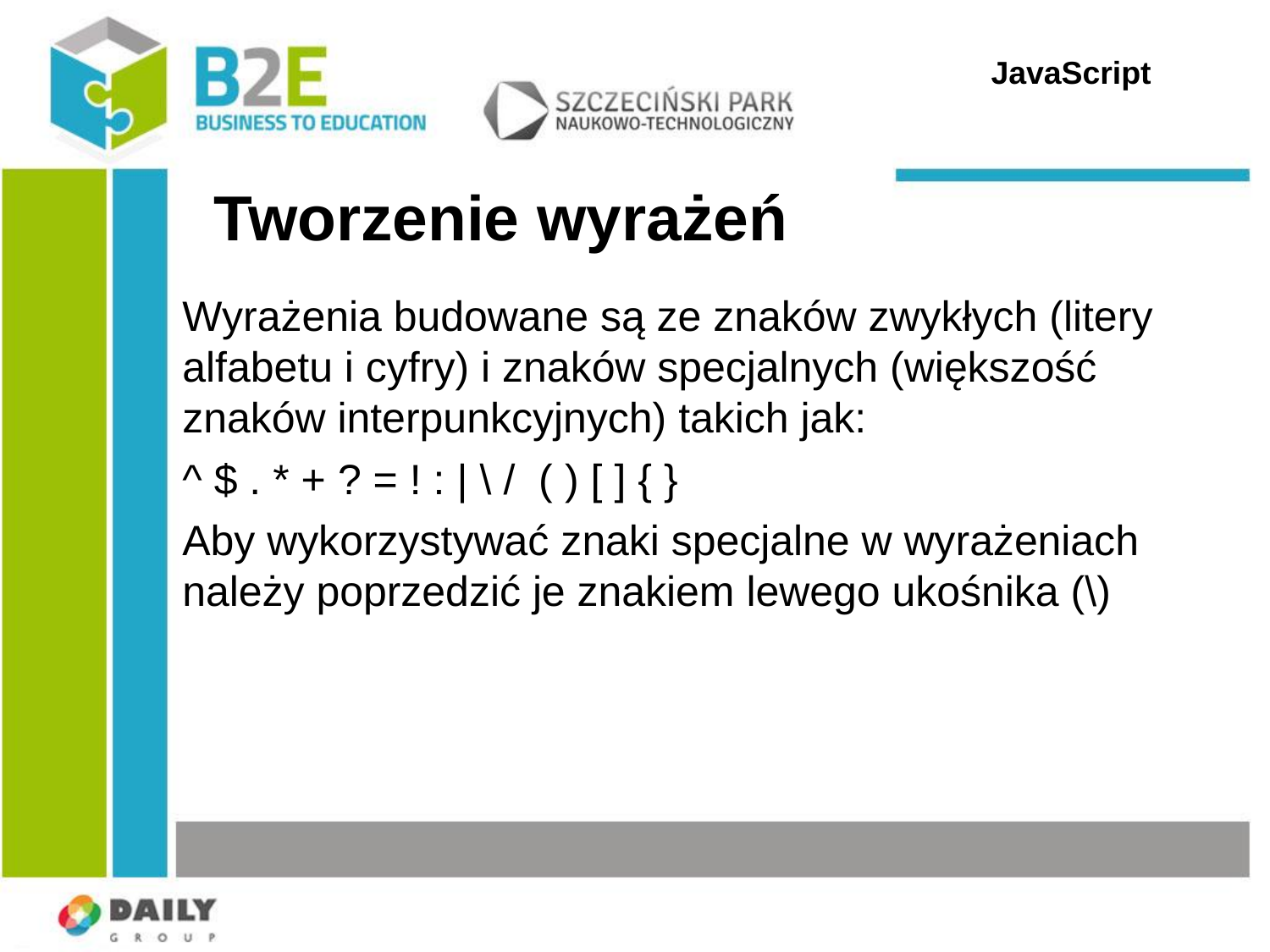

JavaScript
Tworzenie wyrażeń
Wyrażenia budowane są ze znaków zwykłych (litery alfabetu i cyfry) i znaków specjalnych (większość znaków interpunkcyjnych) takich jak:
^ $ . * + ? = ! : | \ /  ( ) [ ] { }
Aby wykorzystywać znaki specjalne w wyrażeniach należy poprzedzić je znakiem lewego ukośnika (\)